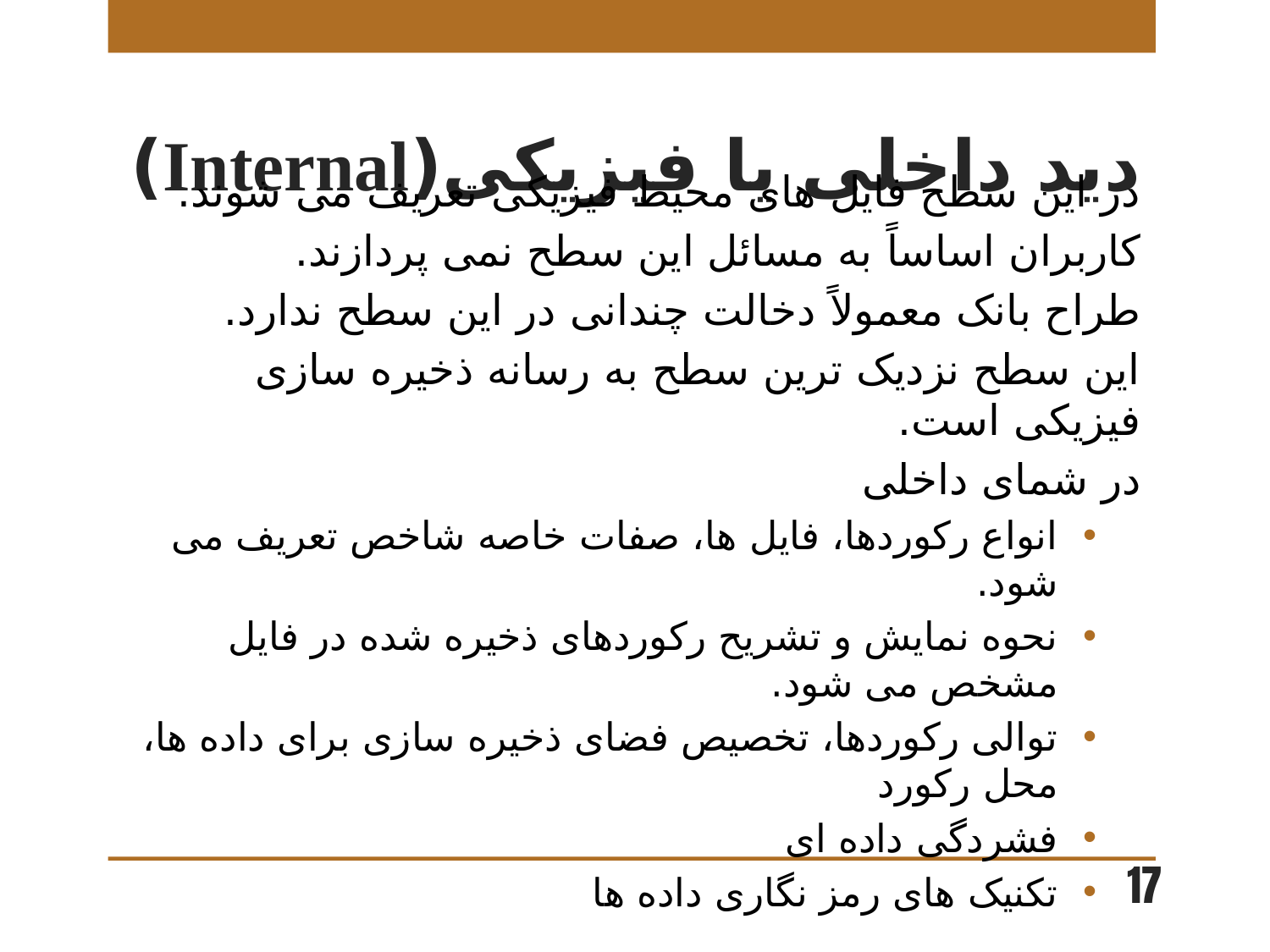

# دید داخلی یا فیزیکی(Internal)
در این سطح فایل های محیط فیزیکی تعریف می شوند.
کاربران اساساً به مسائل این سطح نمی پردازند.
طراح بانک معمولاً دخالت چندانی در این سطح ندارد.
این سطح نزدیک ترین سطح به رسانه ذخیره سازی فیزیکی است.
در شمای داخلی
انواع رکوردها، فایل ها، صفات خاصه شاخص تعریف می شود.
نحوه نمایش و تشریح رکوردهای ذخیره شده در فایل مشخص می شود.
توالی رکوردها، تخصیص فضای ذخیره سازی برای داده ها، محل رکورد
فشردگی داده ای
تکنیک های رمز نگاری داده ها
17